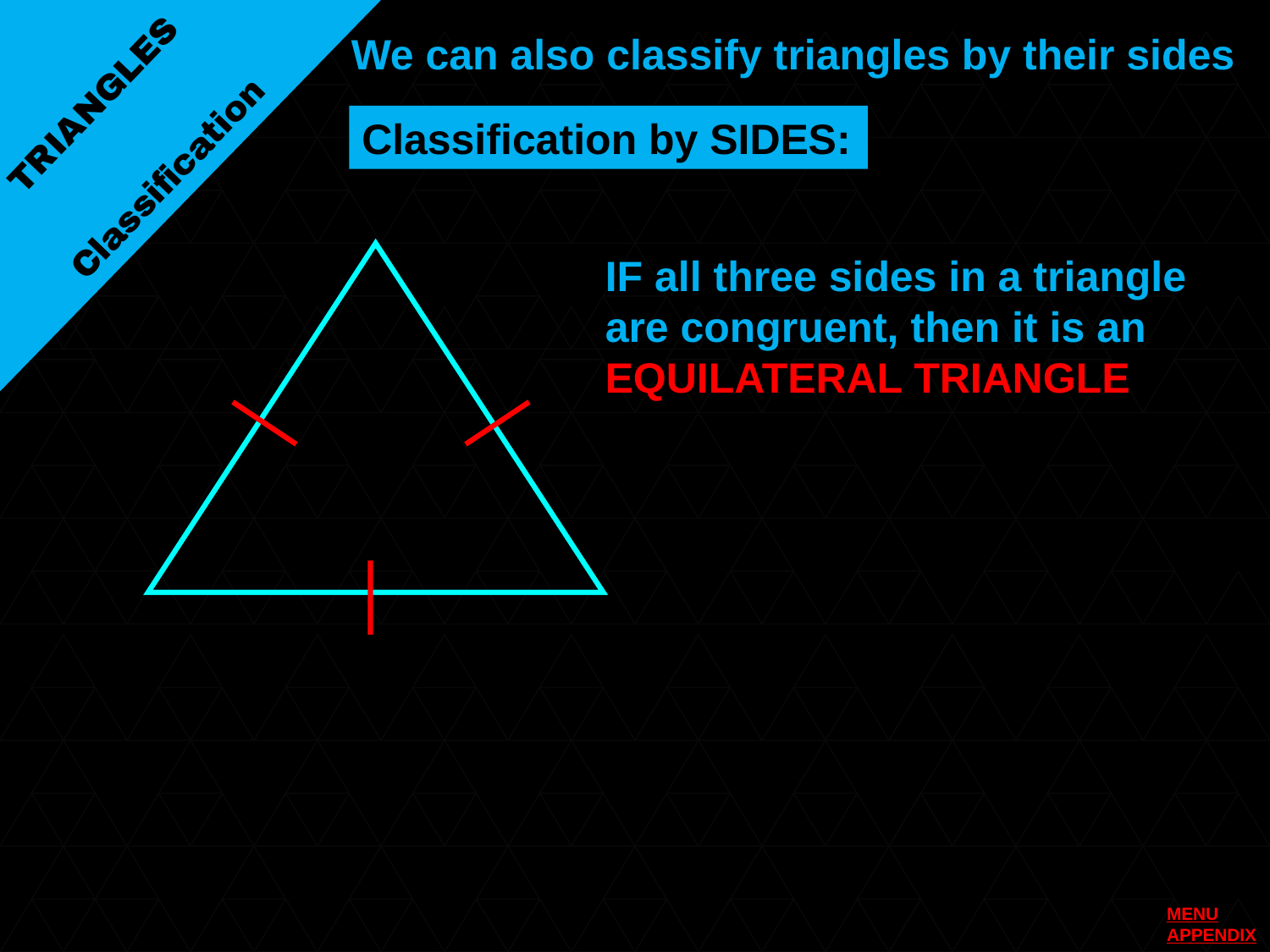

We can also classify triangles by their sides
TRIANGLES
Classification by SIDES:
Classification

IF all three sides in a triangle are congruent, then it is an
EQUILATERAL TRIANGLE
MENU
APPENDIX